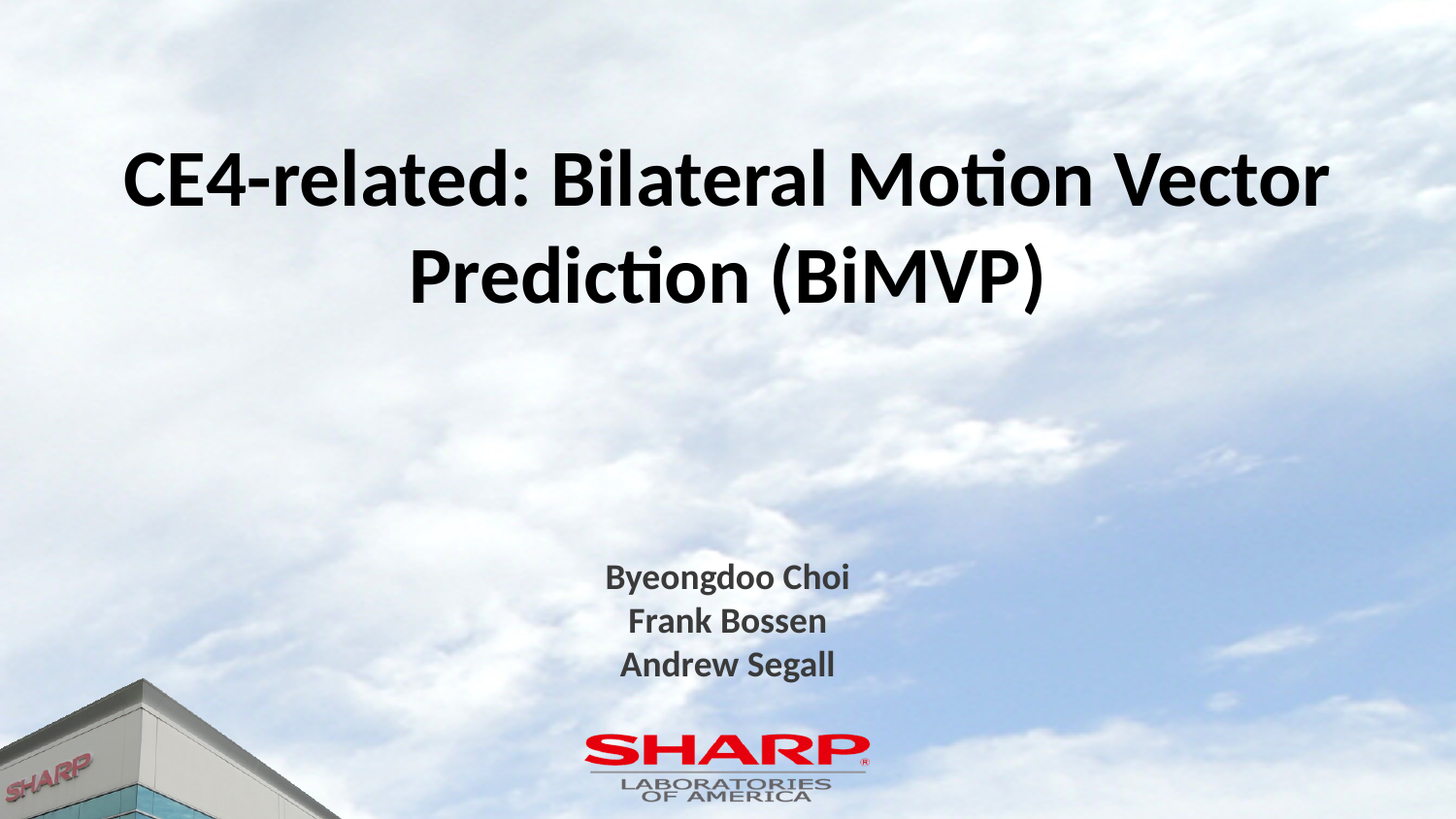

# CE4-related: Bilateral Motion Vector Prediction (BiMVP)
Byeongdoo Choi
Frank Bossen
Andrew Segall